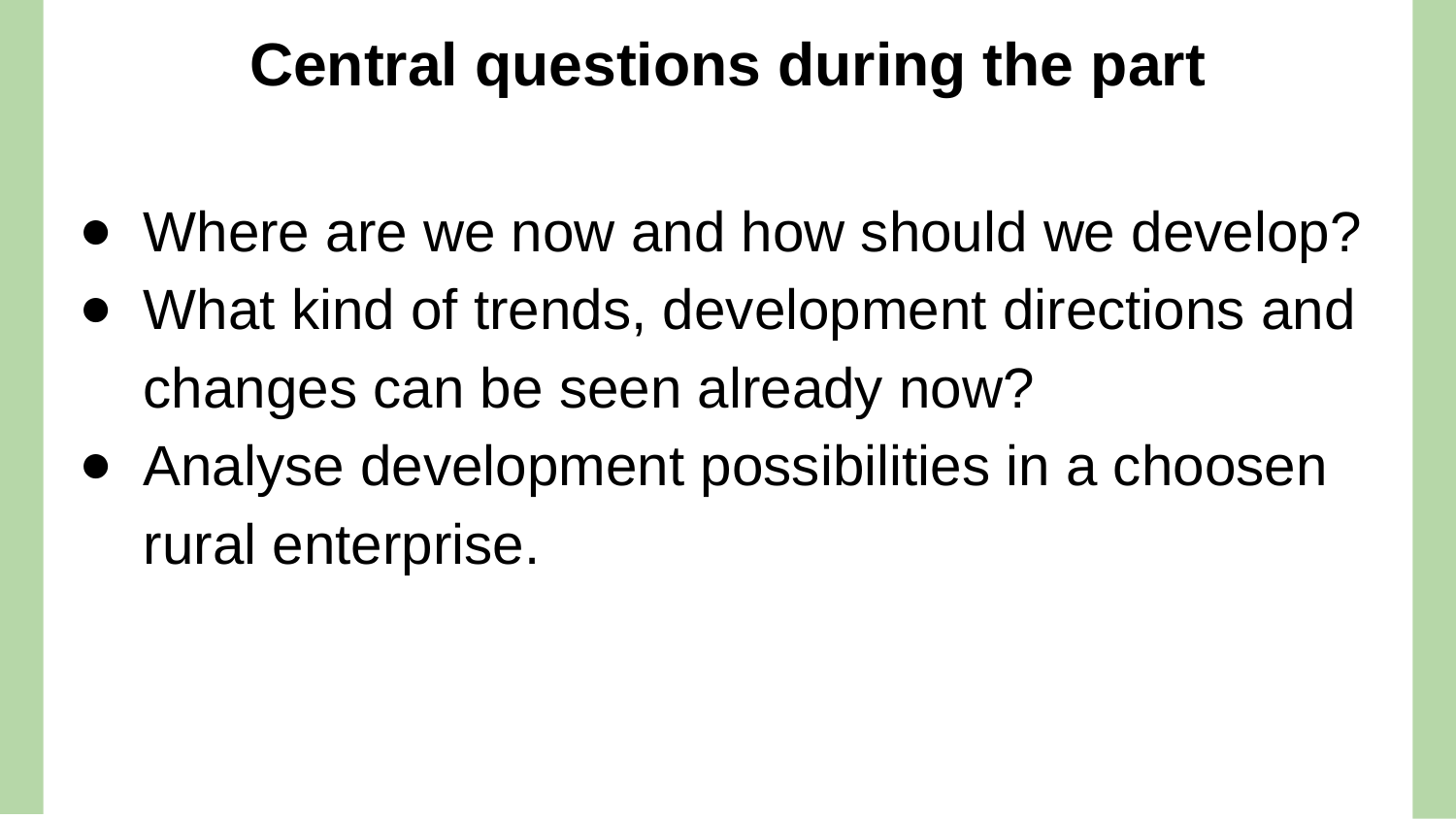

# Central questions during the part

Where are we now and how should we develop?
What kind of trends, development directions and changes can be seen already now?
Analyse development possibilities in a choosen rural enterprise.